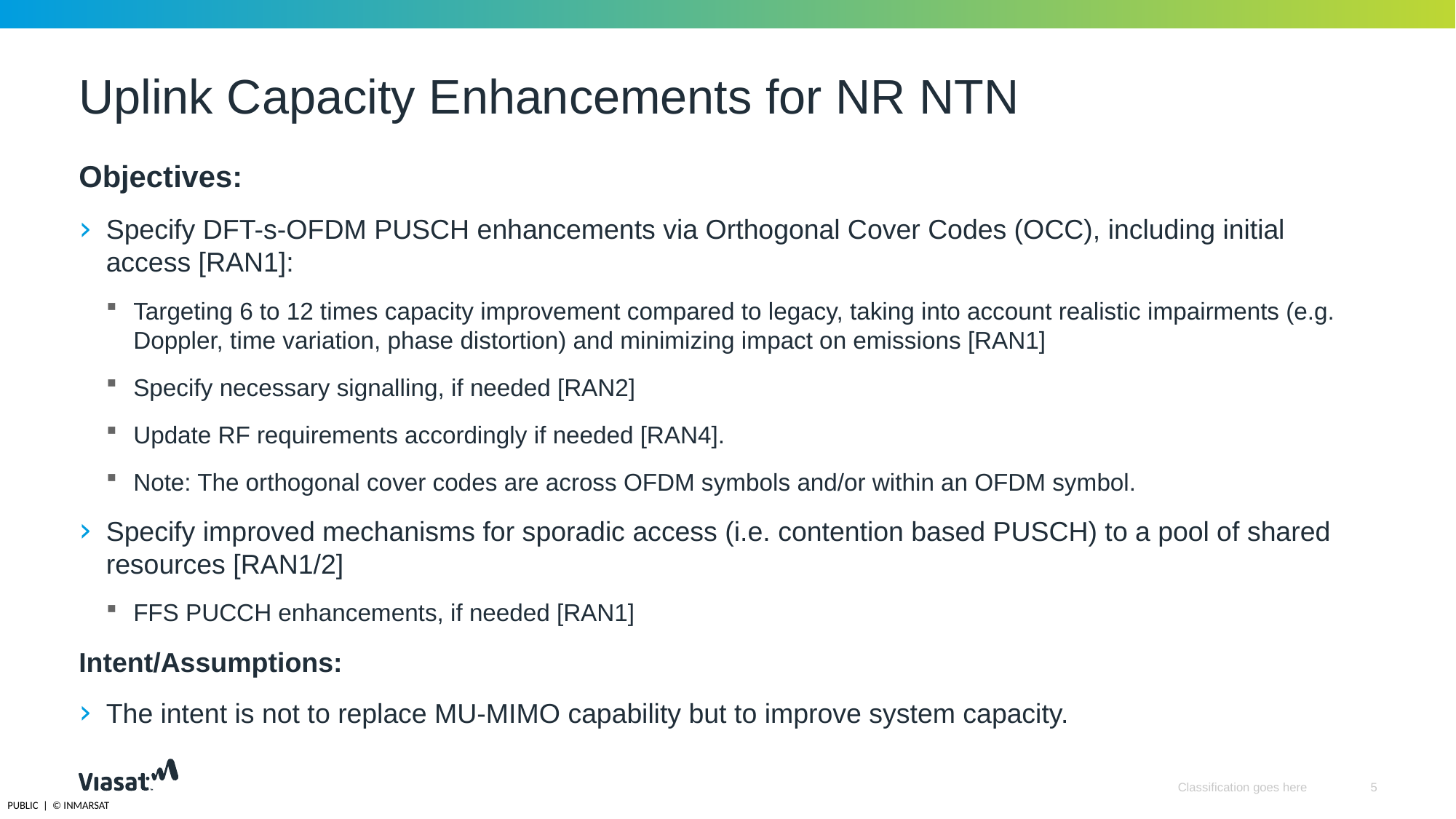

# Uplink Capacity Enhancements for NR NTN
Objectives:
Specify DFT-s-OFDM PUSCH enhancements via Orthogonal Cover Codes (OCC), including initial access [RAN1]:
Targeting 6 to 12 times capacity improvement compared to legacy, taking into account realistic impairments (e.g. Doppler, time variation, phase distortion) and minimizing impact on emissions [RAN1]
Specify necessary signalling, if needed [RAN2]
Update RF requirements accordingly if needed [RAN4].
Note: The orthogonal cover codes are across OFDM symbols and/or within an OFDM symbol.
Specify improved mechanisms for sporadic access (i.e. contention based PUSCH) to a pool of shared resources [RAN1/2]
FFS PUCCH enhancements, if needed [RAN1]
Intent/Assumptions:
The intent is not to replace MU-MIMO capability but to improve system capacity.

Classification goes here
5